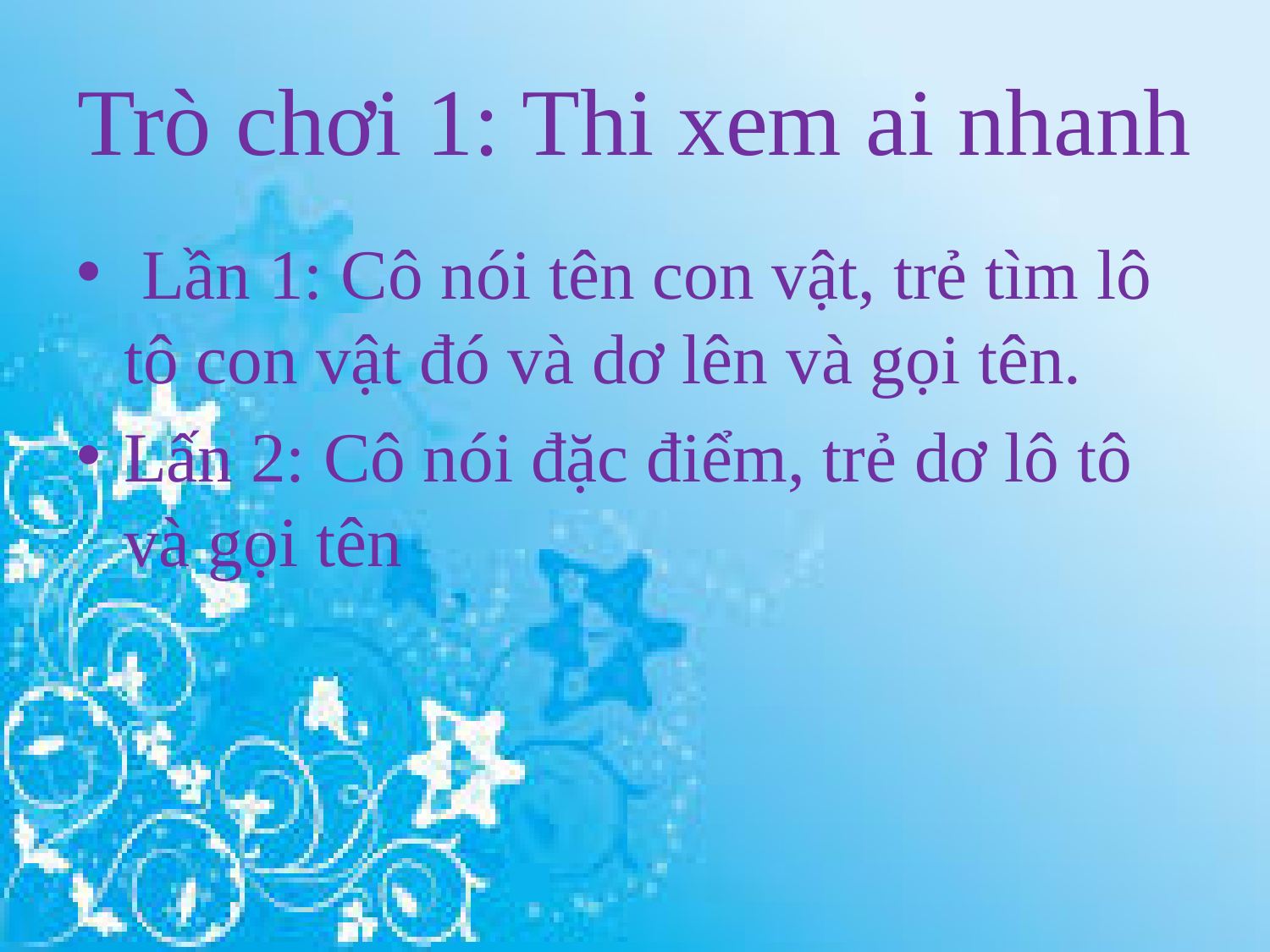

# Trò chơi 1: Thi xem ai nhanh
 Lần 1: Cô nói tên con vật, trẻ tìm lô tô con vật đó và dơ lên và gọi tên.
Lấn 2: Cô nói đặc điểm, trẻ dơ lô tô và gọi tên